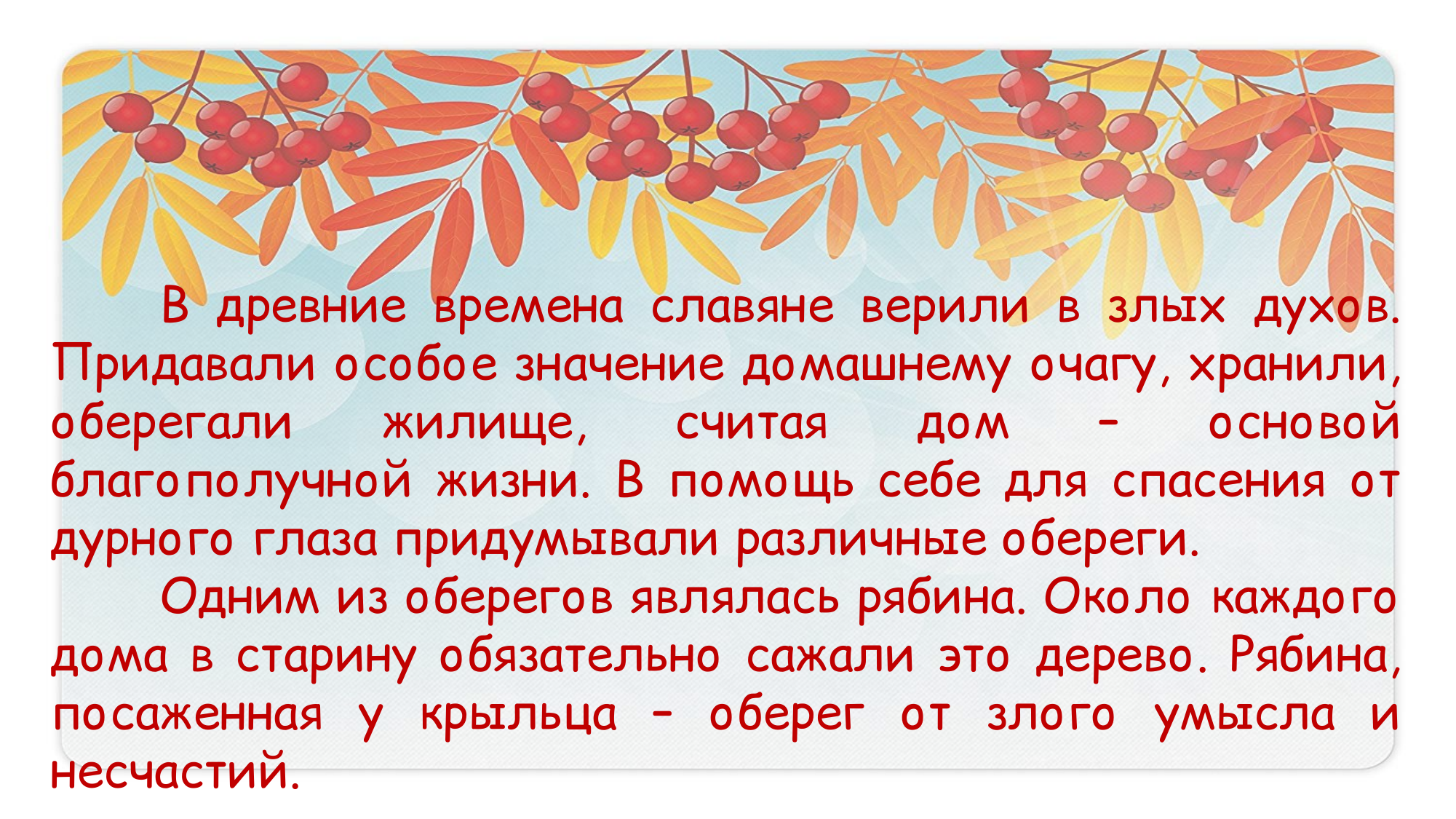

В древние времена славяне верили в злых духов. Придавали особое значение домашнему очагу, хранили, оберегали жилище, считая дом – основой благополучной жизни. В помощь себе для спасения от дурного глаза придумывали различные обереги.
	Одним из оберегов являлась рябина. Около каждого дома в старину обязательно сажали это дерево. Рябина, посаженная у крыльца – оберег от злого умысла и несчастий.